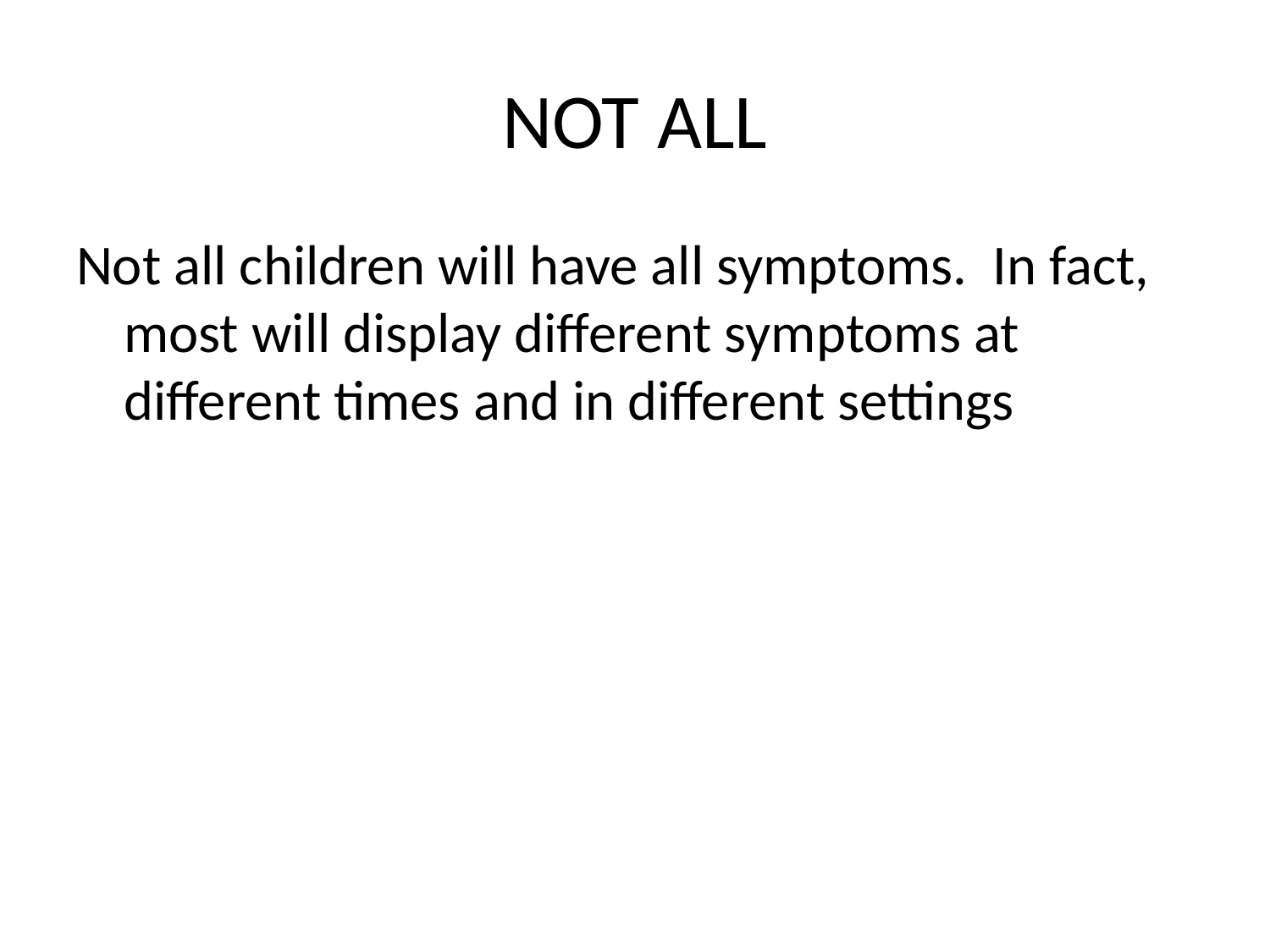

# NOT ALL
Not all children will have all symptoms.  In fact, most will display different symptoms at different times and in different settings